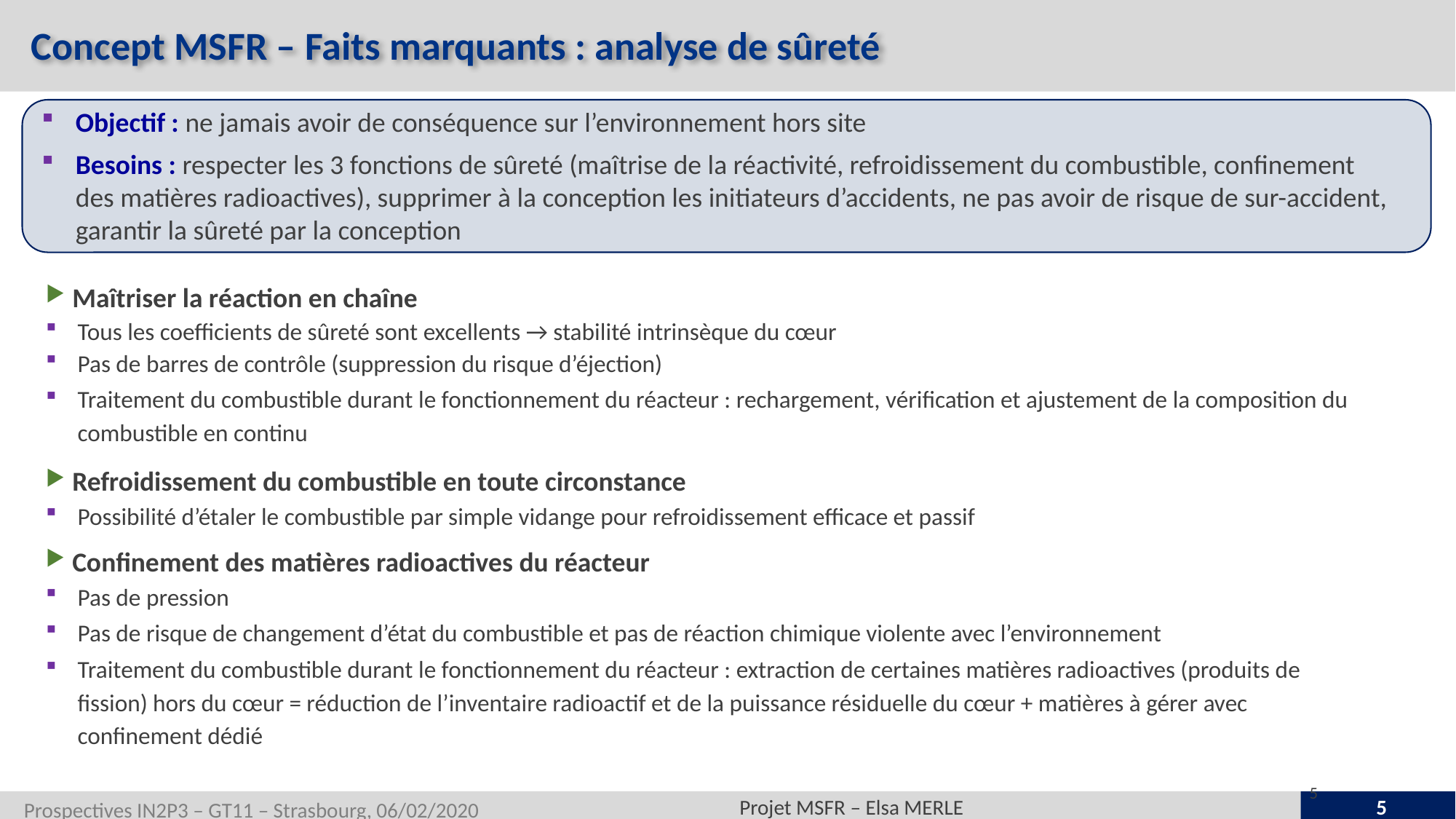

Concept MSFR – Faits marquants : analyse de sûreté
Objectif : ne jamais avoir de conséquence sur l’environnement hors site
Besoins : respecter les 3 fonctions de sûreté (maîtrise de la réactivité, refroidissement du combustible, confinement des matières radioactives), supprimer à la conception les initiateurs d’accidents, ne pas avoir de risque de sur-accident, garantir la sûreté par la conception

 Maîtriser la réaction en chaîne
Tous les coefficients de sûreté sont excellents → stabilité intrinsèque du cœur
Pas de barres de contrôle (suppression du risque d’éjection)
Traitement du combustible durant le fonctionnement du réacteur : rechargement, vérification et ajustement de la composition du combustible en continu
 Refroidissement du combustible en toute circonstance
Possibilité d’étaler le combustible par simple vidange pour refroidissement efficace et passif
 Confinement des matières radioactives du réacteur
Pas de pression
Pas de risque de changement d’état du combustible et pas de réaction chimique violente avec l’environnement
Traitement du combustible durant le fonctionnement du réacteur : extraction de certaines matières radioactives (produits de fission) hors du cœur = réduction de l’inventaire radioactif et de la puissance résiduelle du cœur + matières à gérer avec confinement dédié
5
5